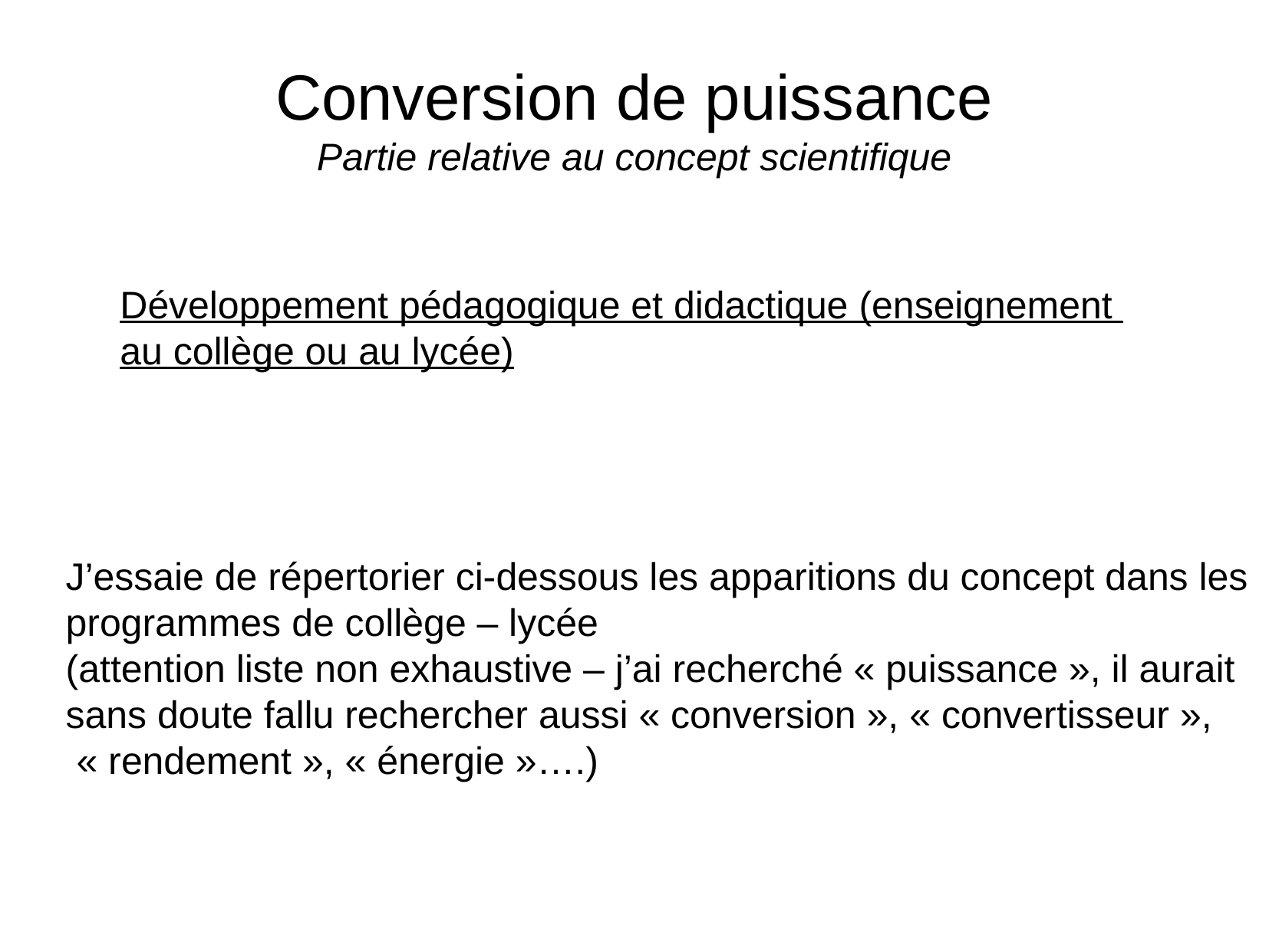

# Conversion de puissance Partie relative au concept scientifique
Développement pédagogique et didactique (enseignement
au collège ou au lycée)
J’essaie de répertorier ci-dessous les apparitions du concept dans les
programmes de collège – lycée
(attention liste non exhaustive – j’ai recherché « puissance », il aurait
sans doute fallu rechercher aussi « conversion », « convertisseur »,
 « rendement », « énergie »….)